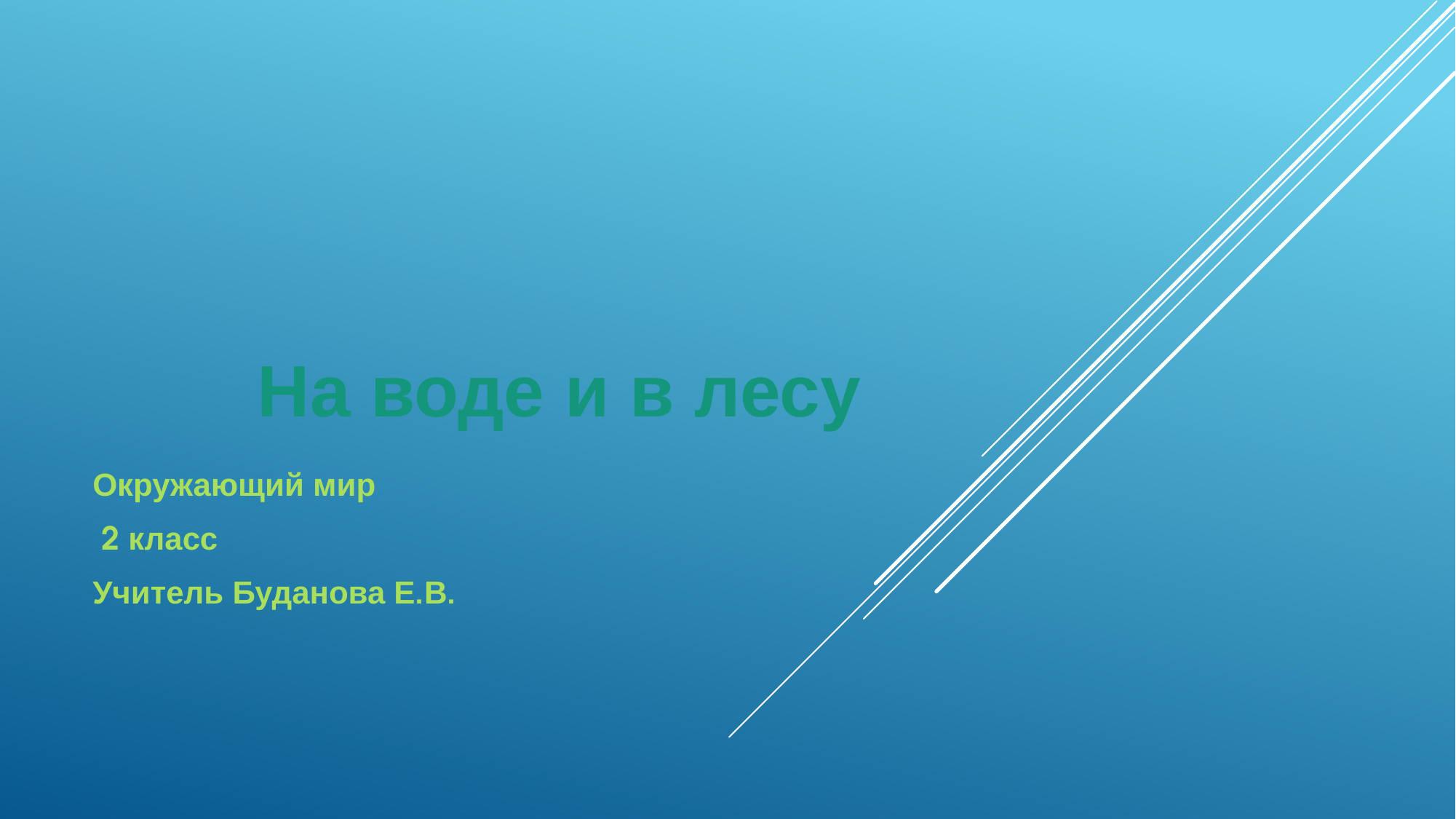

# На воде и в лесу
Окружающий мир
 2 класс
Учитель Буданова Е.В.